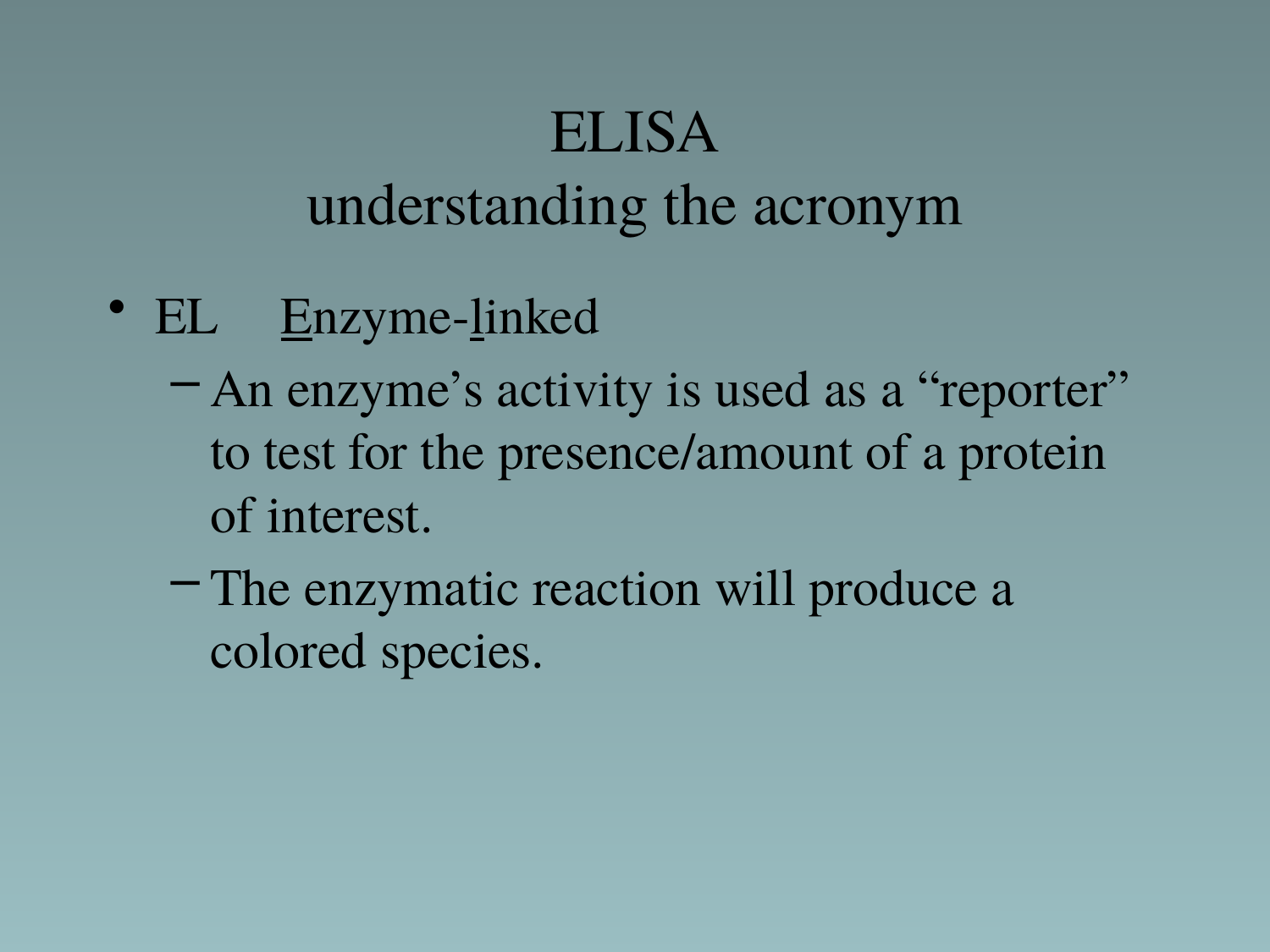

# ELISA understanding the acronym
EL		Enzyme-linked
An enzyme’s activity is used as a “reporter” to test for the presence/amount of a protein of interest.
The enzymatic reaction will produce a colored species.